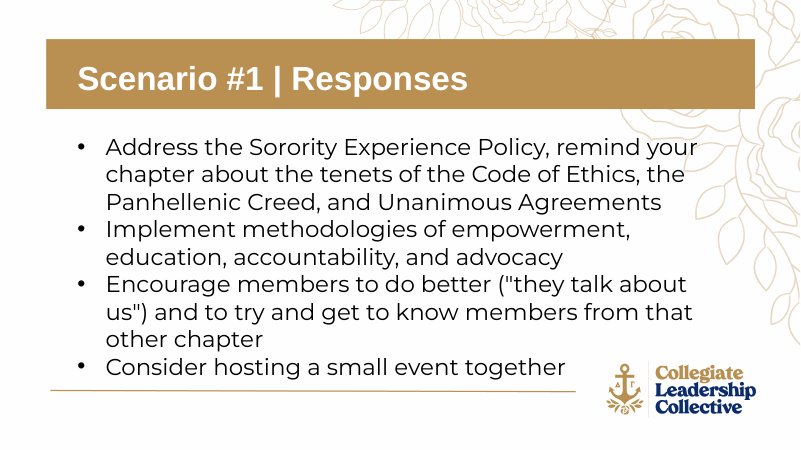

Scenario #1 | Responses
Address the Sorority Experience Policy, remind your chapter about the tenets of the Code of Ethics, the Panhellenic Creed, and Unanimous Agreements
Implement methodologies of empowerment, education, accountability, and advocacy
Encourage members to do better ("they talk about us") and to try and get to know members from that other chapter
Consider hosting a small event together